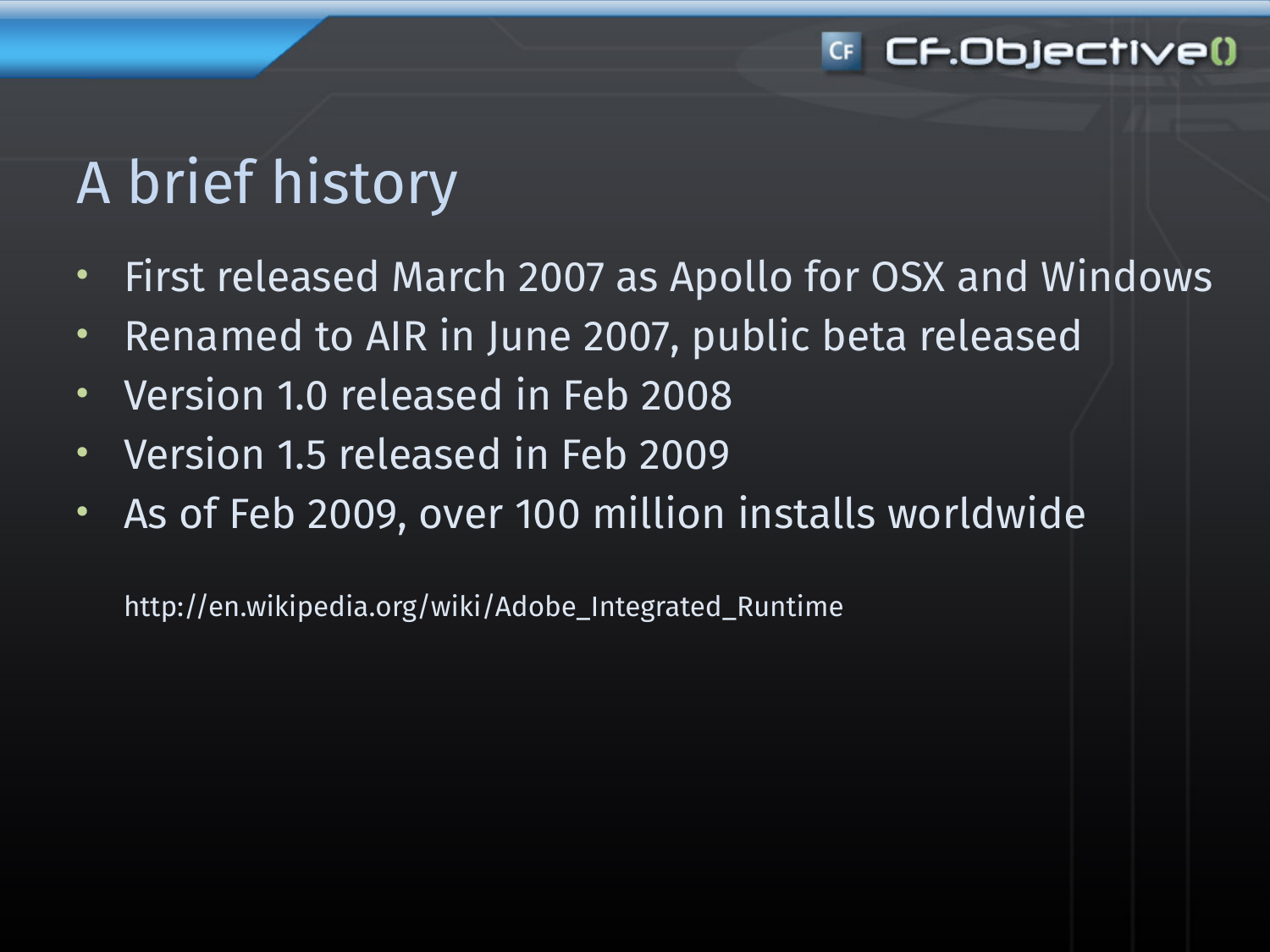

A brief history
First released March 2007 as Apollo for OSX and Windows
Renamed to AIR in June 2007, public beta released
Version 1.0 released in Feb 2008
Version 1.5 released in Feb 2009
As of Feb 2009, over 100 million installs worldwide
http://en.wikipedia.org/wiki/Adobe_Integrated_Runtime